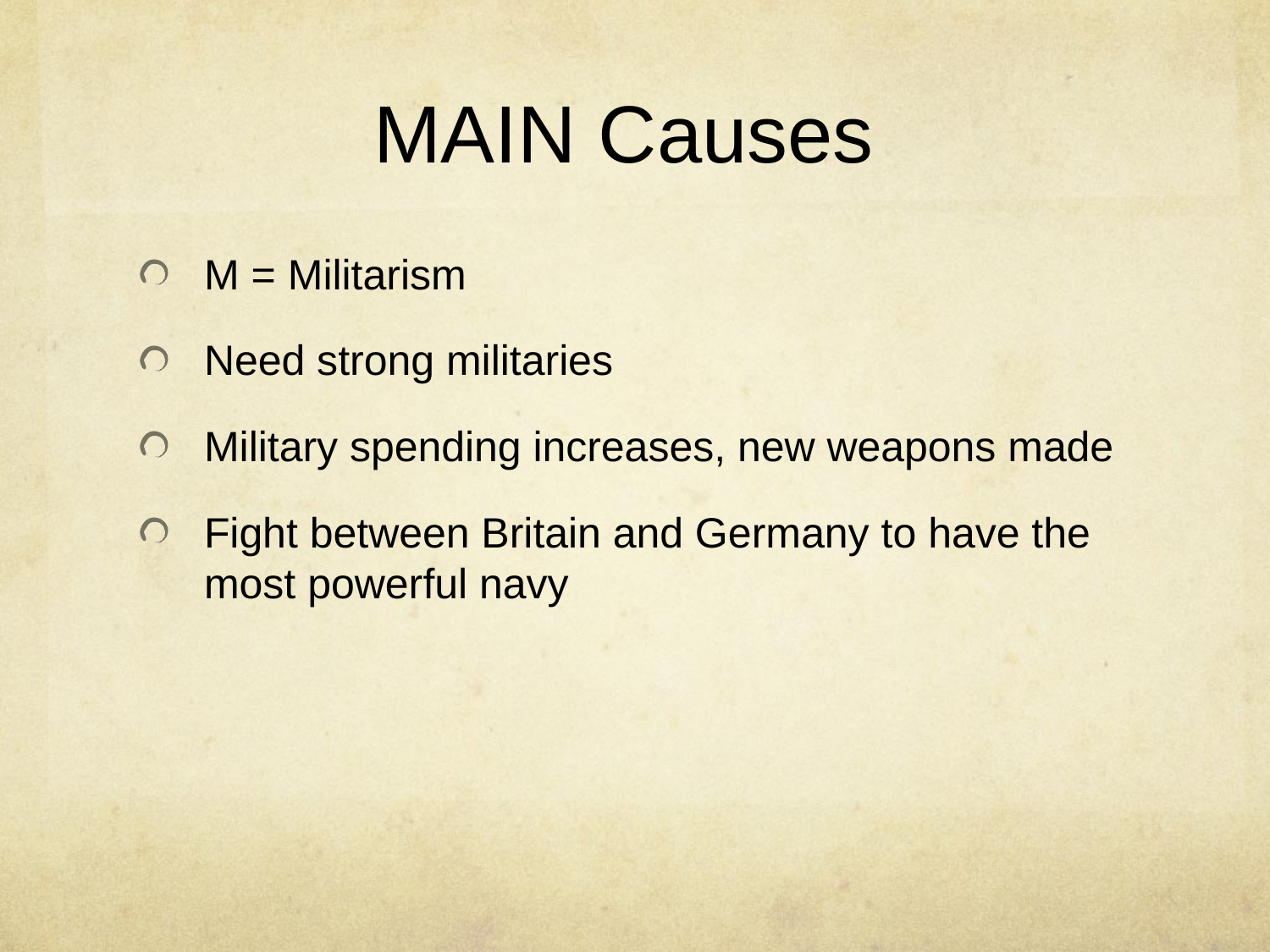

# MAIN Causes
M = Militarism
Need strong militaries
Military spending increases, new weapons made
Fight between Britain and Germany to have the most powerful navy